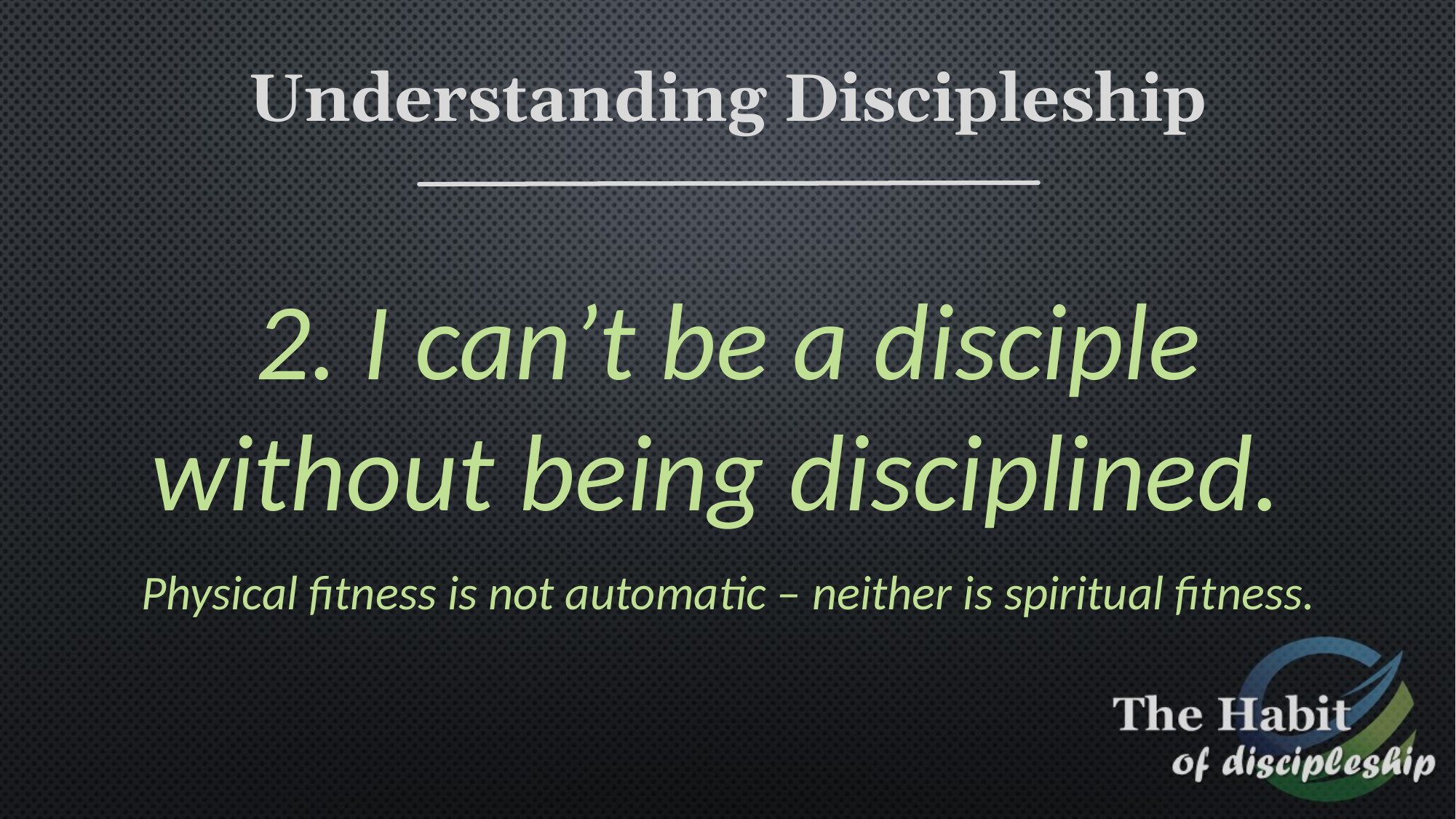

Understanding Discipleship
2. I can’t be a disciple without being disciplined.
Physical fitness is not automatic – neither is spiritual fitness.